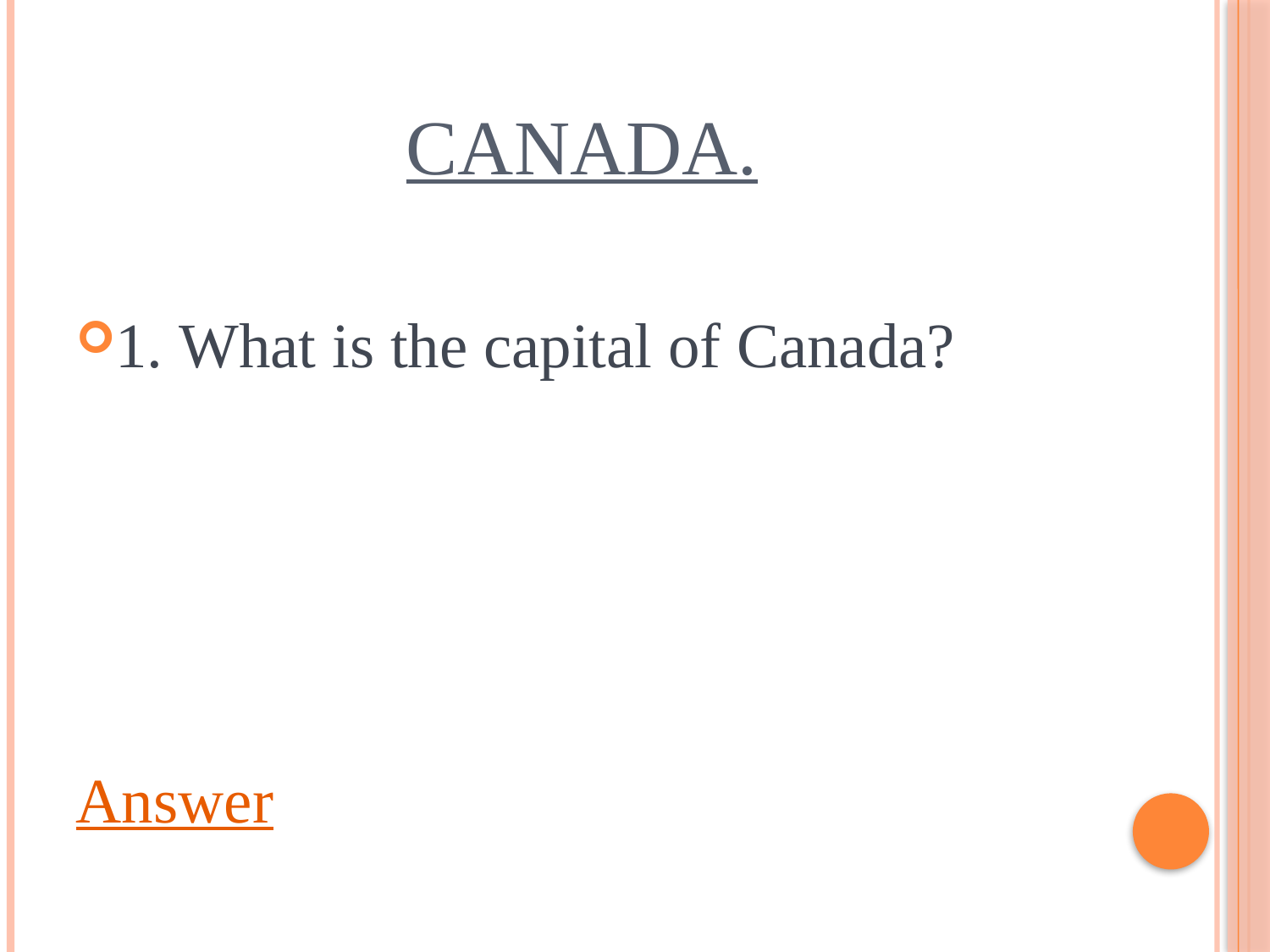

# Canada.
1. What is the capital of Canada?

Answer